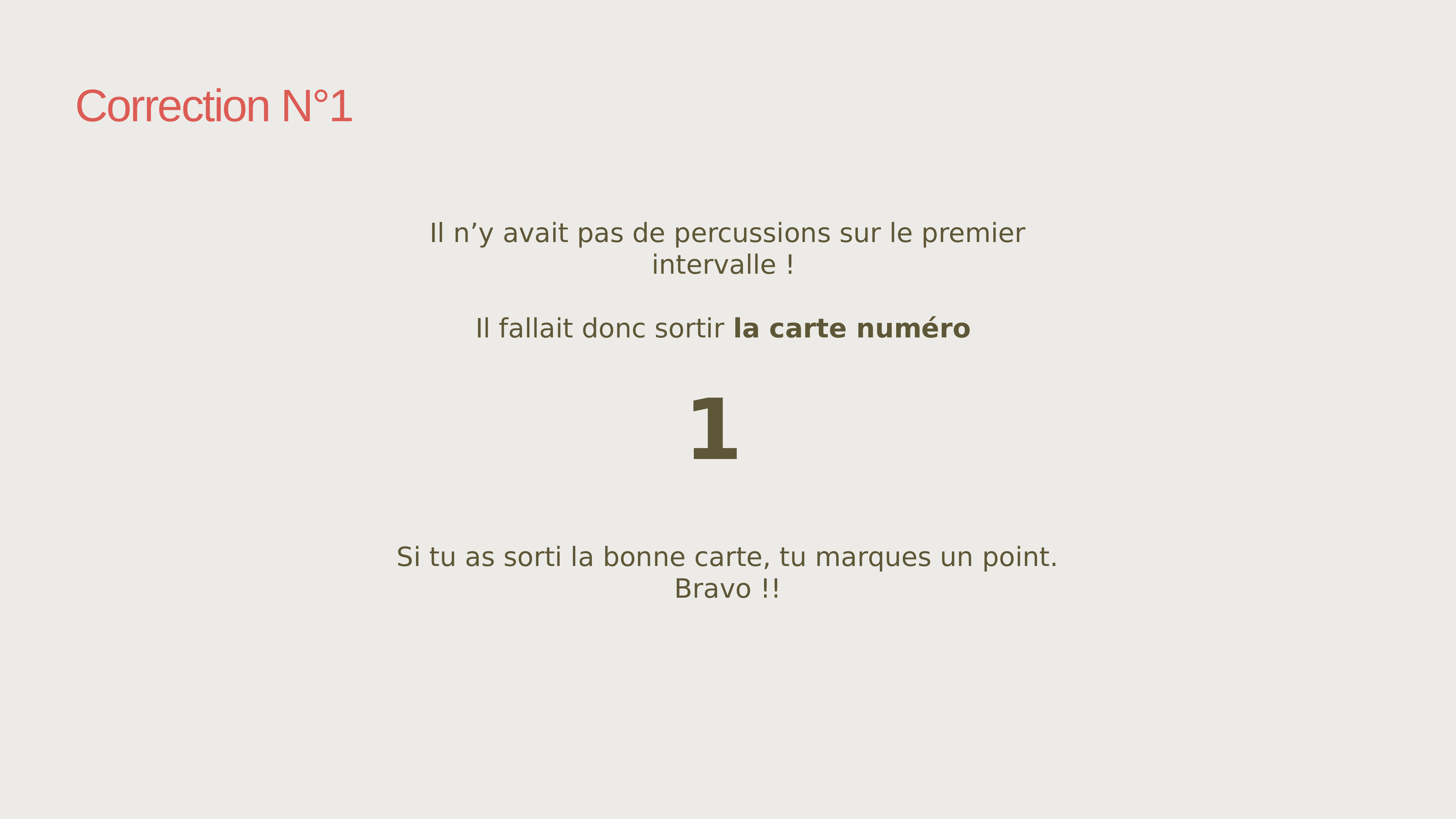

# Correction N°1
Il n’y avait pas de percussions sur le premier intervalle !

Il fallait donc sortir la carte numéro

1

Si tu as sorti la bonne carte, tu marques un point. Bravo !!